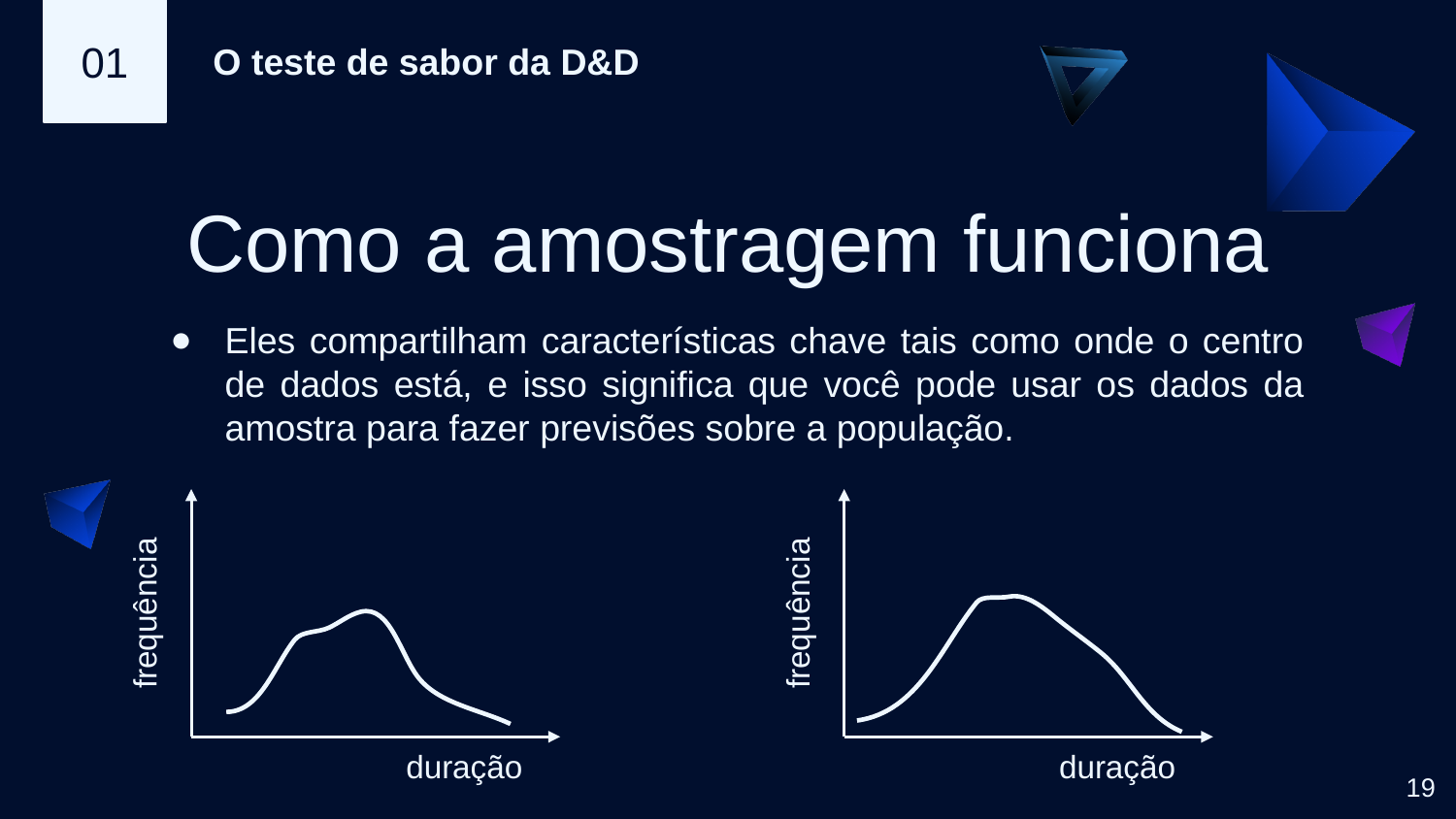

01
O teste de sabor da D&D
# Como a amostragem funciona
Eles compartilham características chave tais como onde o centro de dados está, e isso significa que você pode usar os dados da amostra para fazer previsões sobre a população.
frequência
frequência

duração
duração
19